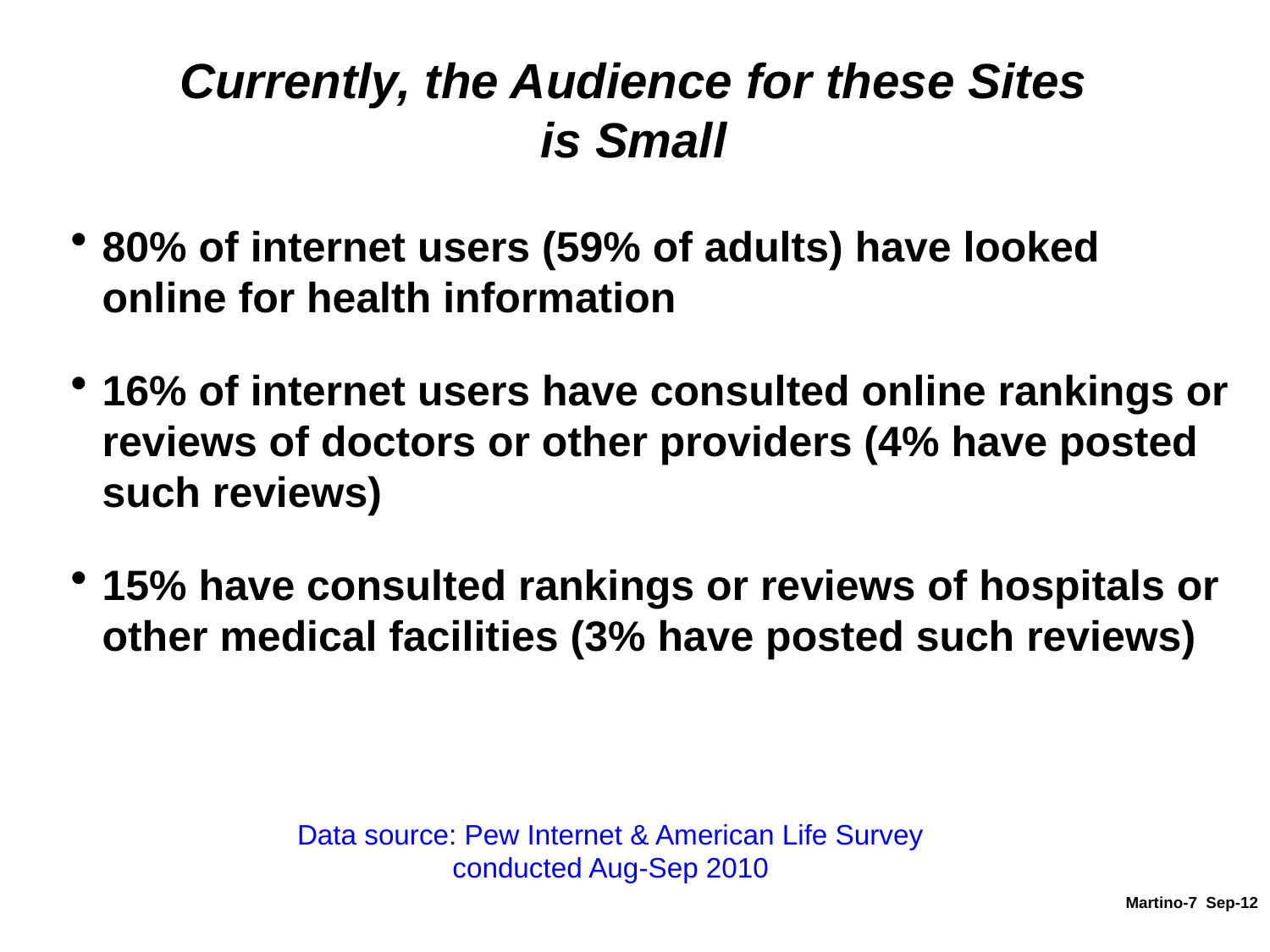

Currently, the Audience for these Sites
is Small
80% of internet users (59% of adults) have looked online for health information
16% of internet users have consulted online rankings or reviews of doctors or other providers (4% have posted such reviews)
15% have consulted rankings or reviews of hospitals or other medical facilities (3% have posted such reviews)
Data source: Pew Internet & American Life Survey conducted Aug-Sep 2010